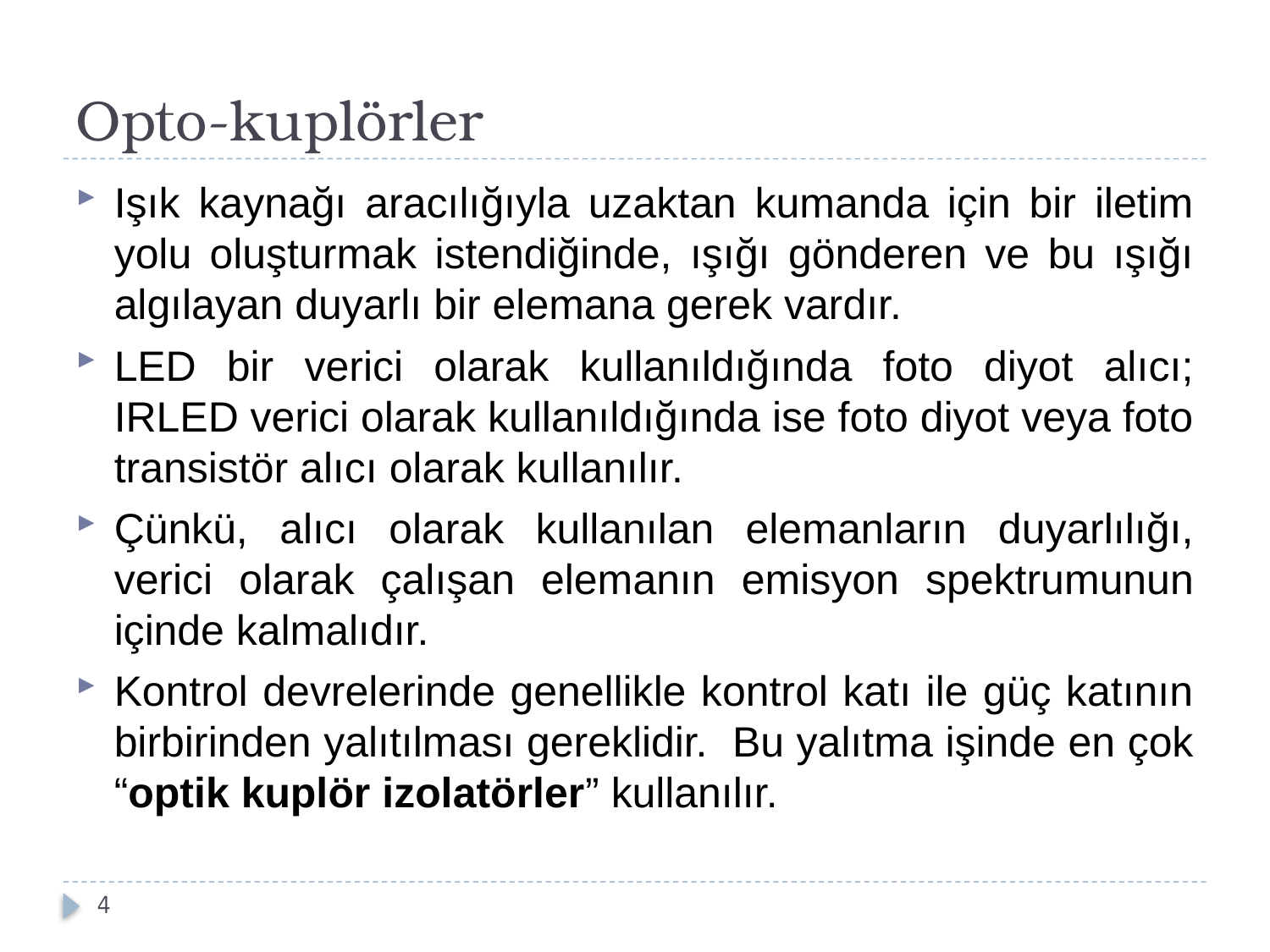

# Opto-kuplörler
Işık kaynağı aracılığıyla uzaktan kumanda için bir iletim yolu oluşturmak istendiğinde, ışığı gönderen ve bu ışığı algılayan duyarlı bir elemana gerek vardır.
LED bir verici olarak kullanıldığında foto diyot alıcı; IRLED verici olarak kullanıldığında ise foto diyot veya foto transistör alıcı olarak kullanılır.
Çünkü, alıcı olarak kullanılan elemanların duyarlılığı, verici olarak çalışan elemanın emisyon spektrumunun içinde kalmalıdır.
Kontrol devrelerinde genellikle kontrol katı ile güç katının birbirinden yalıtılması gereklidir.  Bu yalıtma işinde en çok “optik kuplör izolatörler” kullanılır.
4